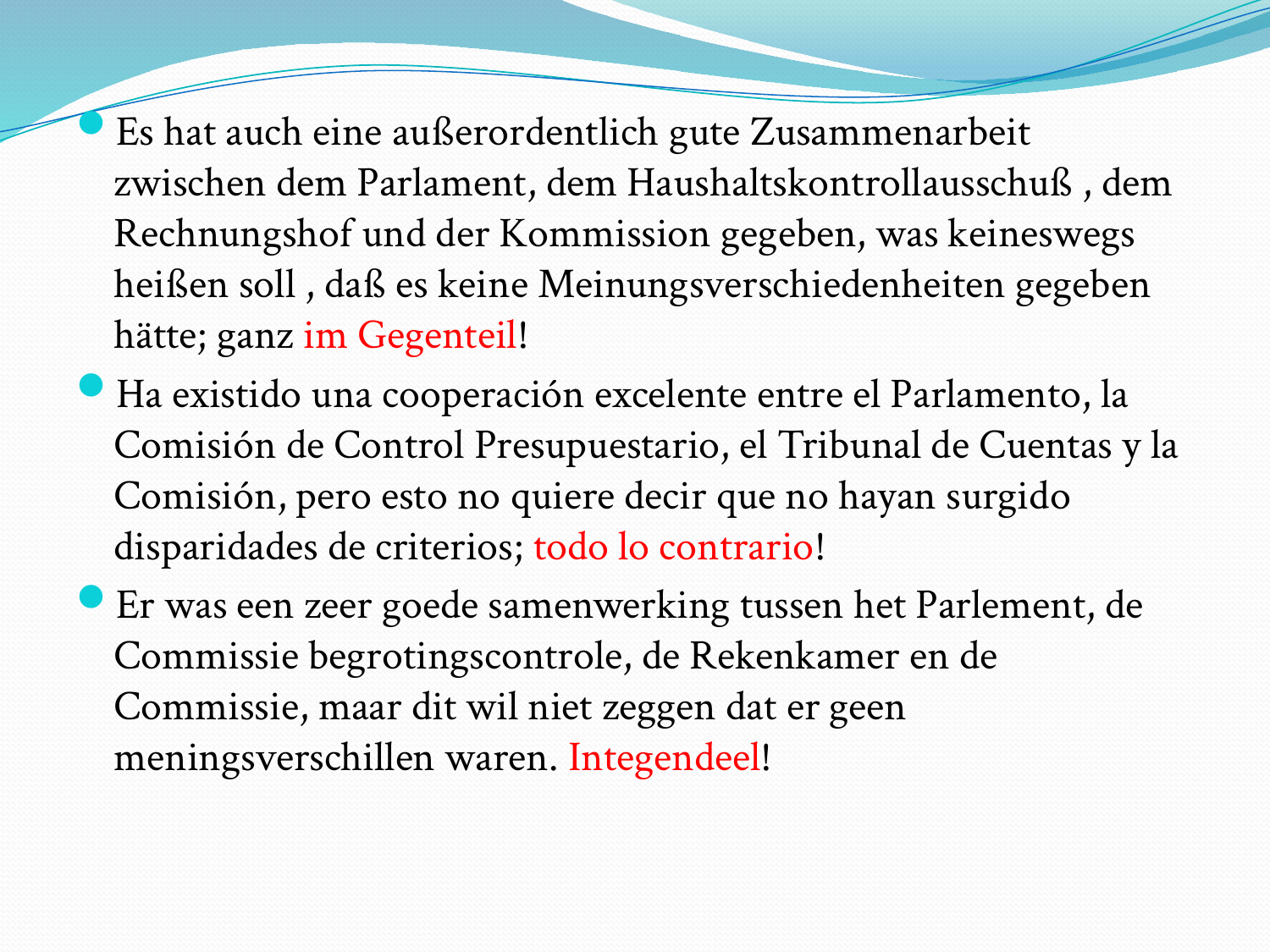

Es hat auch eine außerordentlich gute Zusammenarbeit zwischen dem Parlament, dem Haushaltskontrollausschuß , dem Rechnungshof und der Kommission gegeben, was keineswegs heißen soll , daß es keine Meinungsverschiedenheiten gegeben hätte; ganz im Gegenteil!
Ha existido una cooperación excelente entre el Parlamento, la Comisión de Control Presupuestario, el Tribunal de Cuentas y la Comisión, pero esto no quiere decir que no hayan surgido disparidades de criterios; todo lo contrario!
Er was een zeer goede samenwerking tussen het Parlement, de Commissie begrotingscontrole, de Rekenkamer en de Commissie, maar dit wil niet zeggen dat er geen meningsverschillen waren. Integendeel!

#